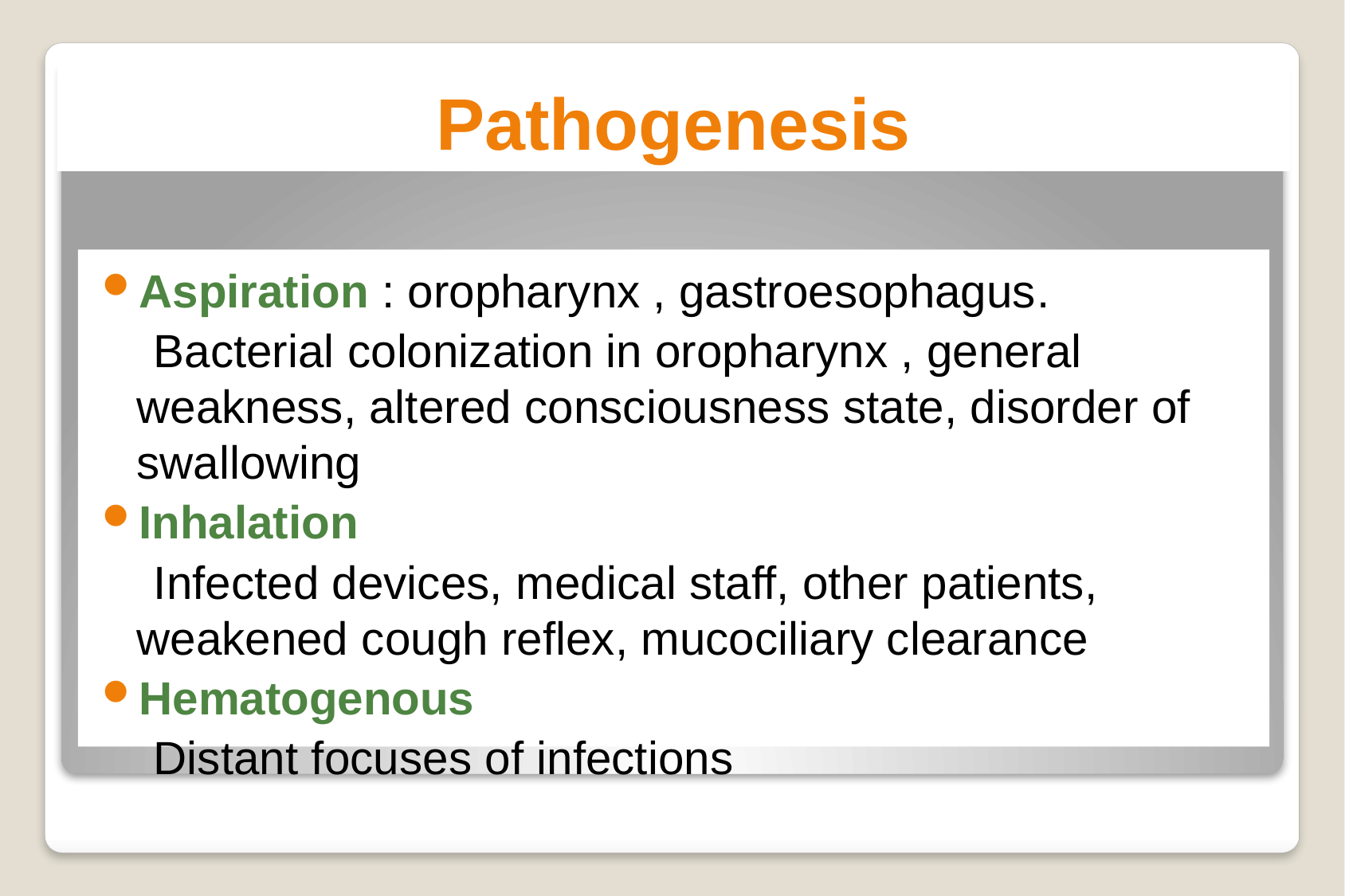

# Pathogenesis
Aspiration : oropharynx , gastroesophagus.
    Bacterial colonization in oropharynx , general weakness, altered consciousness state, disorder of swallowing
Inhalation
    Infected devices, medical staff, other patients, weakened cough reflex, mucociliary clearance
Hematogenous
    Distant focuses of infections